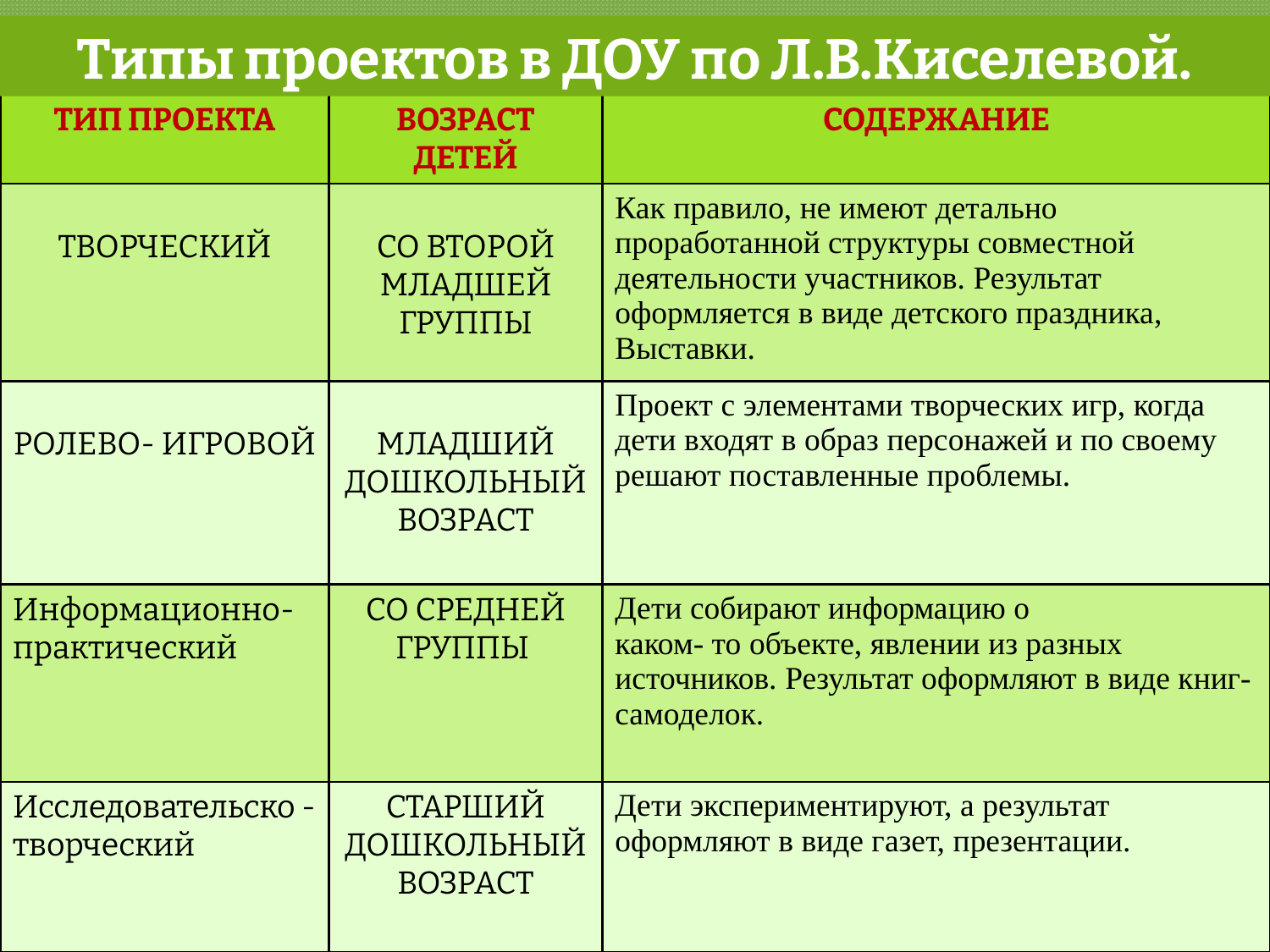

Типы проектов в ДОУ по Л.В.Киселевой.
| ТИП ПРОЕКТА | ВОЗРАСТ ДЕТЕЙ | СОДЕРЖАНИЕ |
| --- | --- | --- |
| ТВОРЧЕСКИЙ | СО ВТОРОЙ МЛАДШЕЙ ГРУППЫ | Как правило, не имеют детально проработанной структуры совместной деятельности участников. Результат оформляется в виде детского праздника, Выставки. |
| РОЛЕВО- ИГРОВОЙ | МЛАДШИЙ ДОШКОЛЬНЫЙ ВОЗРАСТ | Проект с элементами творческих игр, когда дети входят в образ персонажей и по своему решают поставленные проблемы. |
| Информационно-практический | СО СРЕДНЕЙ ГРУППЫ | Дети собирают информацию о каком- то объекте, явлении из разных источников. Результат оформляют в виде книг-самоделок. |
| Исследовательско - творческий | СТАРШИЙ ДОШКОЛЬНЫЙ ВОЗРАСТ | Дети экспериментируют, а результат оформляют в виде газет, презентации. |